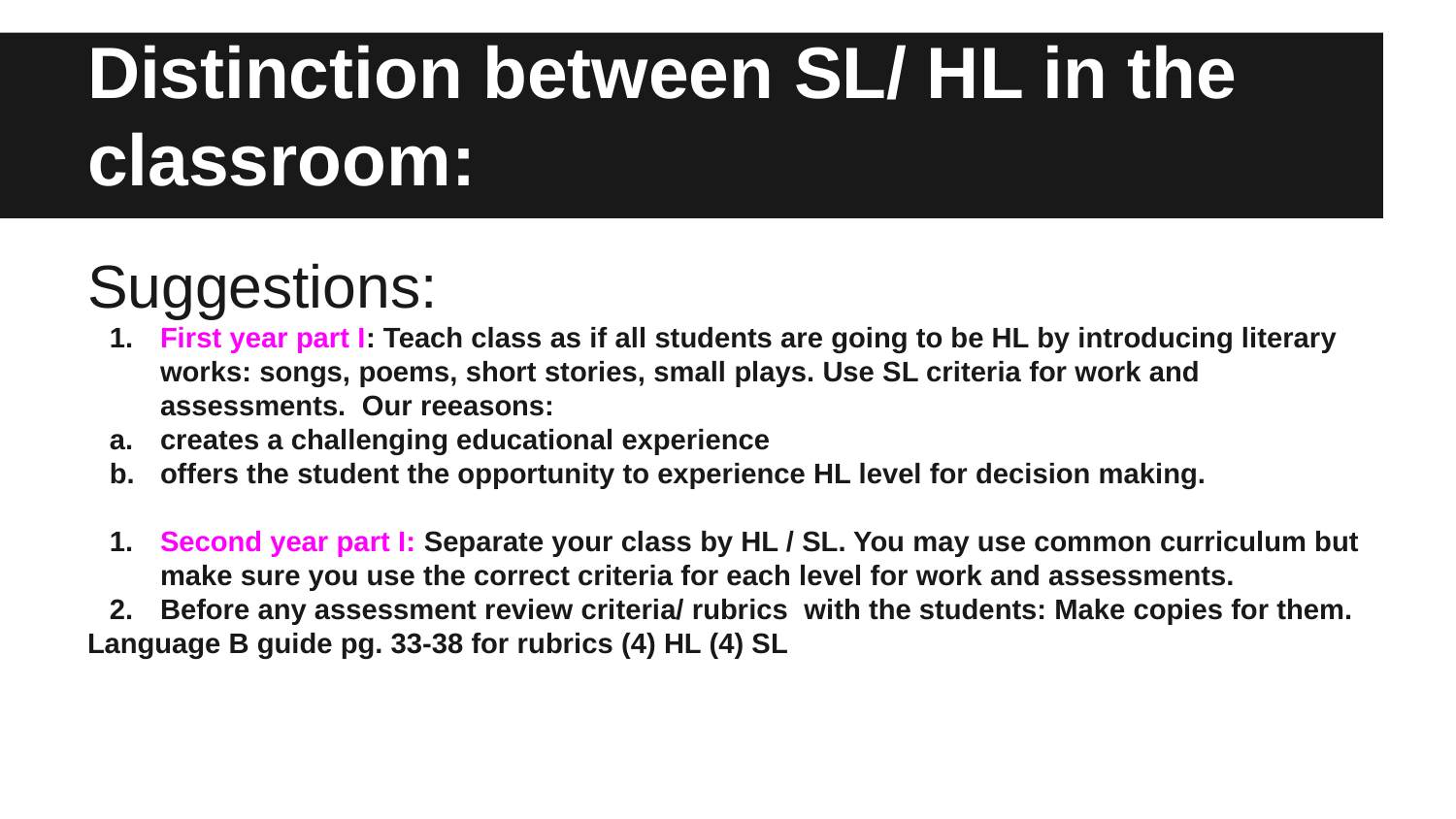

# Distinction between SL/ HL in the classroom:
Suggestions:
First year part I: Teach class as if all students are going to be HL by introducing literary works: songs, poems, short stories, small plays. Use SL criteria for work and assessments.  Our reeasons:
creates a challenging educational experience
offers the student the opportunity to experience HL level for decision making.

Second year part I: Separate your class by HL / SL. You may use common curriculum but make sure you use the correct criteria for each level for work and assessments.
Before any assessment review criteria/ rubrics  with the students: Make copies for them.
Language B guide pg. 33-38 for rubrics (4) HL (4) SL